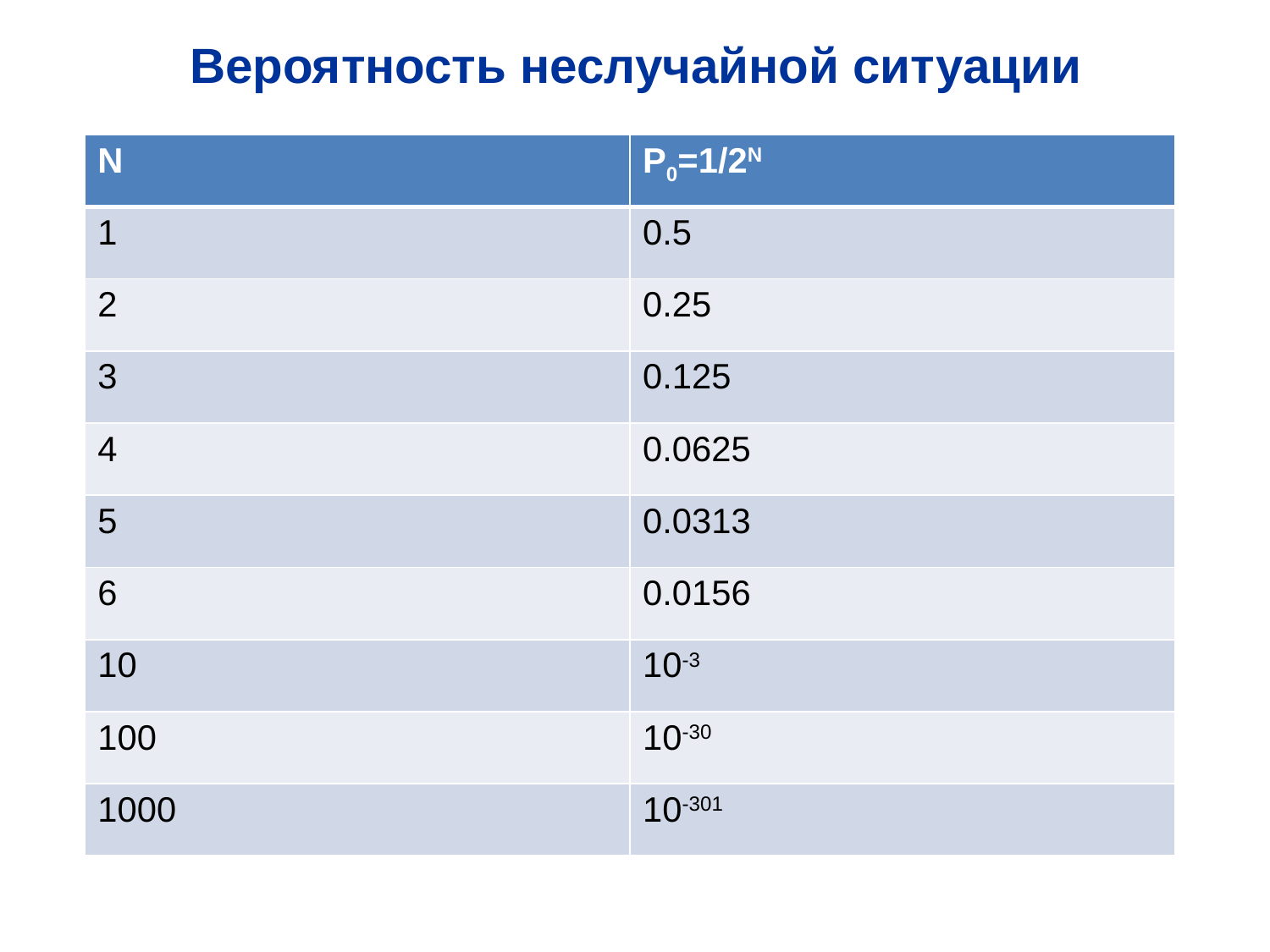

Вероятность неслучайной ситуации
| N | P0=1/2N |
| --- | --- |
| 1 | 0.5 |
| 2 | 0.25 |
| 3 | 0.125 |
| 4 | 0.0625 |
| 5 | 0.0313 |
| 6 | 0.0156 |
| 10 | 10-3 |
| 100 | 10-30 |
| 1000 | 10-301 |